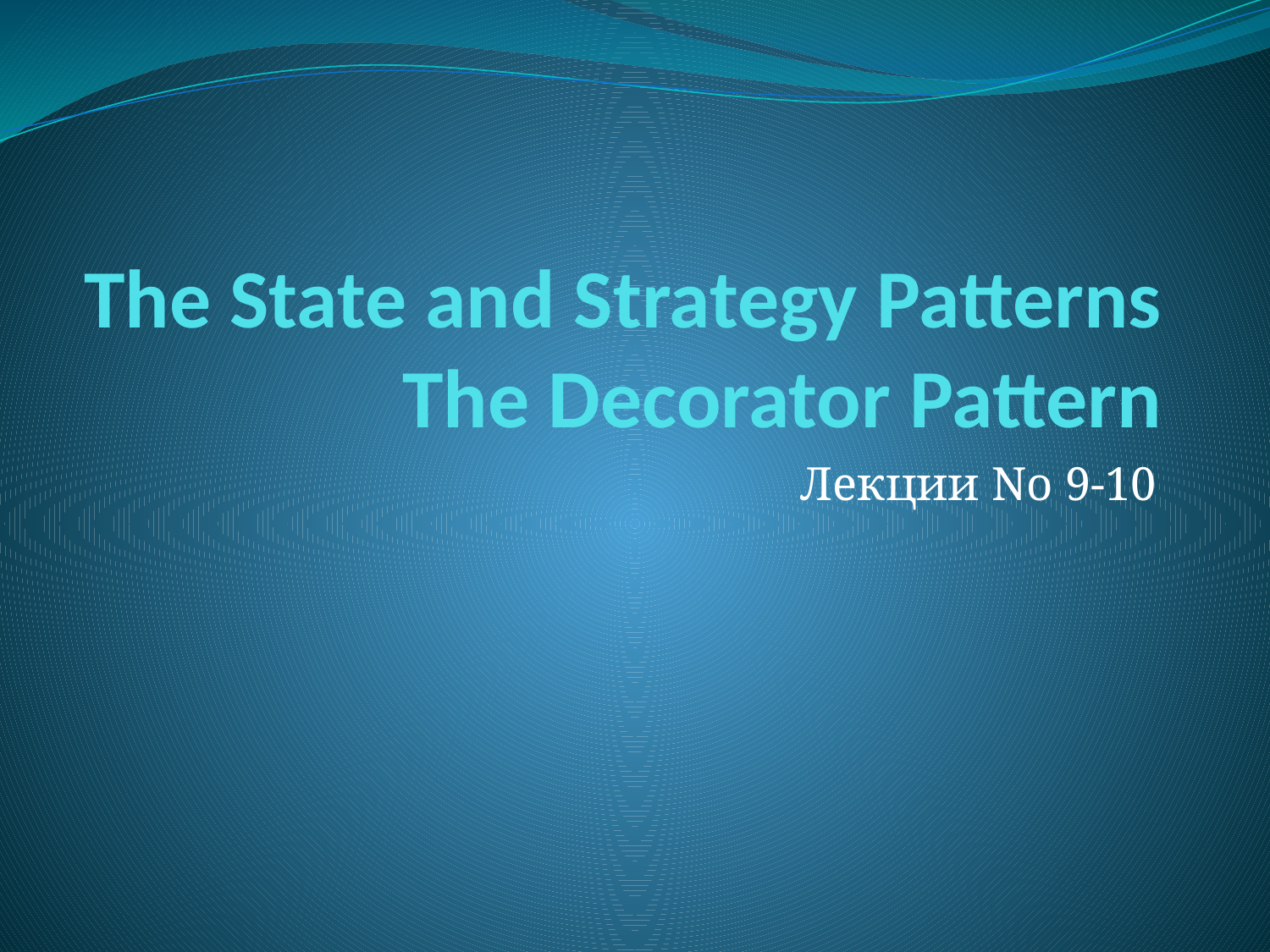

# The State and Strategy Patterns The Decorator Pattern
Лекции No 9-10